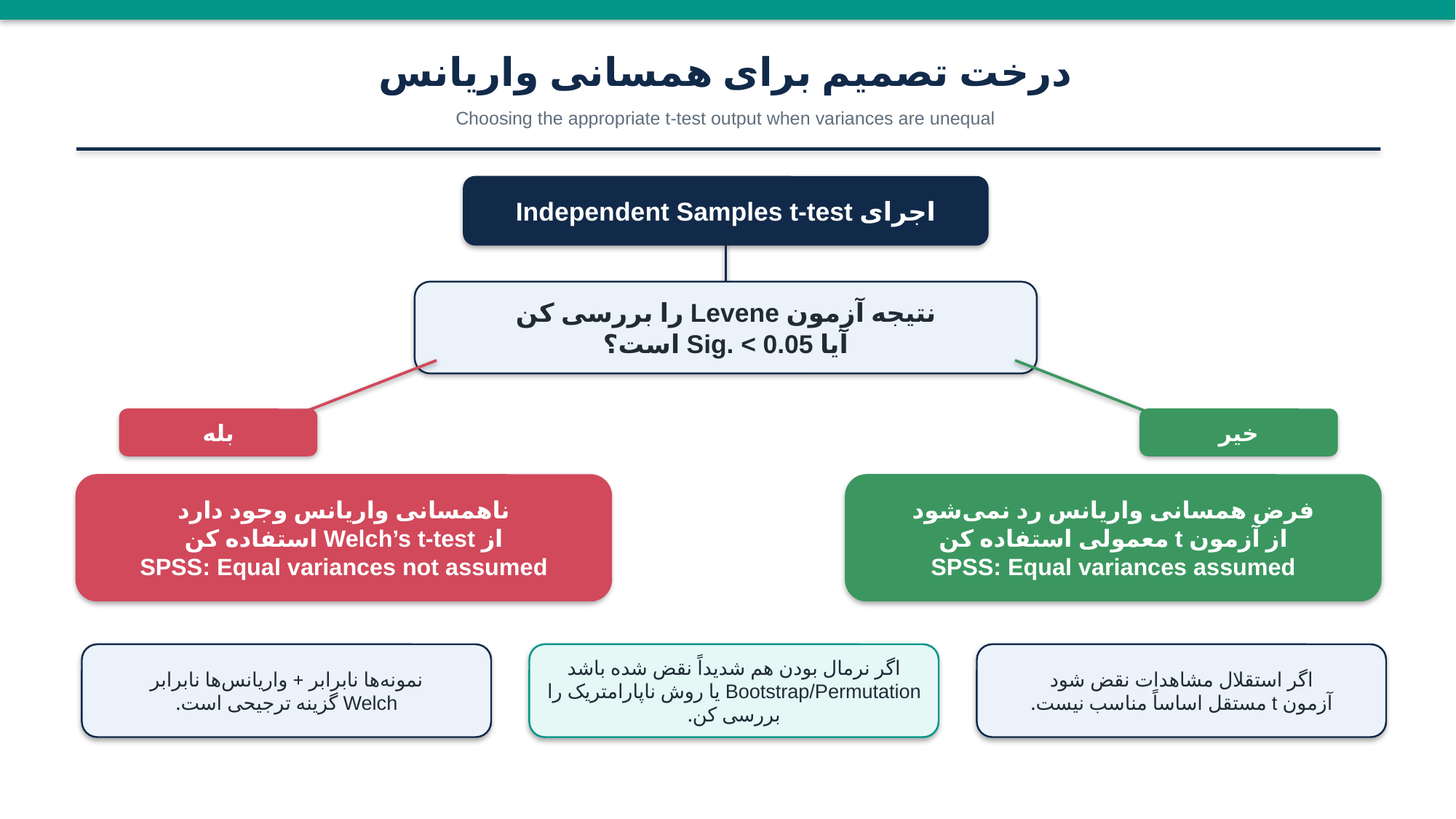

درخت تصمیم برای همسانی واریانس
Choosing the appropriate t-test output when variances are unequal

اجرای Independent Samples t-test
نتیجه آزمون Levene را بررسی کن
آیا Sig. < 0.05 است؟
بله
خیر
ناهمسانی واریانس وجود دارد
از Welch’s t-test استفاده کن
SPSS: Equal variances not assumed
فرض همسانی واریانس رد نمی‌شود
از آزمون t معمولی استفاده کن
SPSS: Equal variances assumed
نمونه‌ها نابرابر + واریانس‌ها نابرابر
Welch گزینه ترجیحی است.
اگر نرمال بودن هم شدیداً نقض شده باشد
Bootstrap/Permutation یا روش ناپارامتریک را بررسی کن.
اگر استقلال مشاهدات نقض شود
آزمون t مستقل اساساً مناسب نیست.